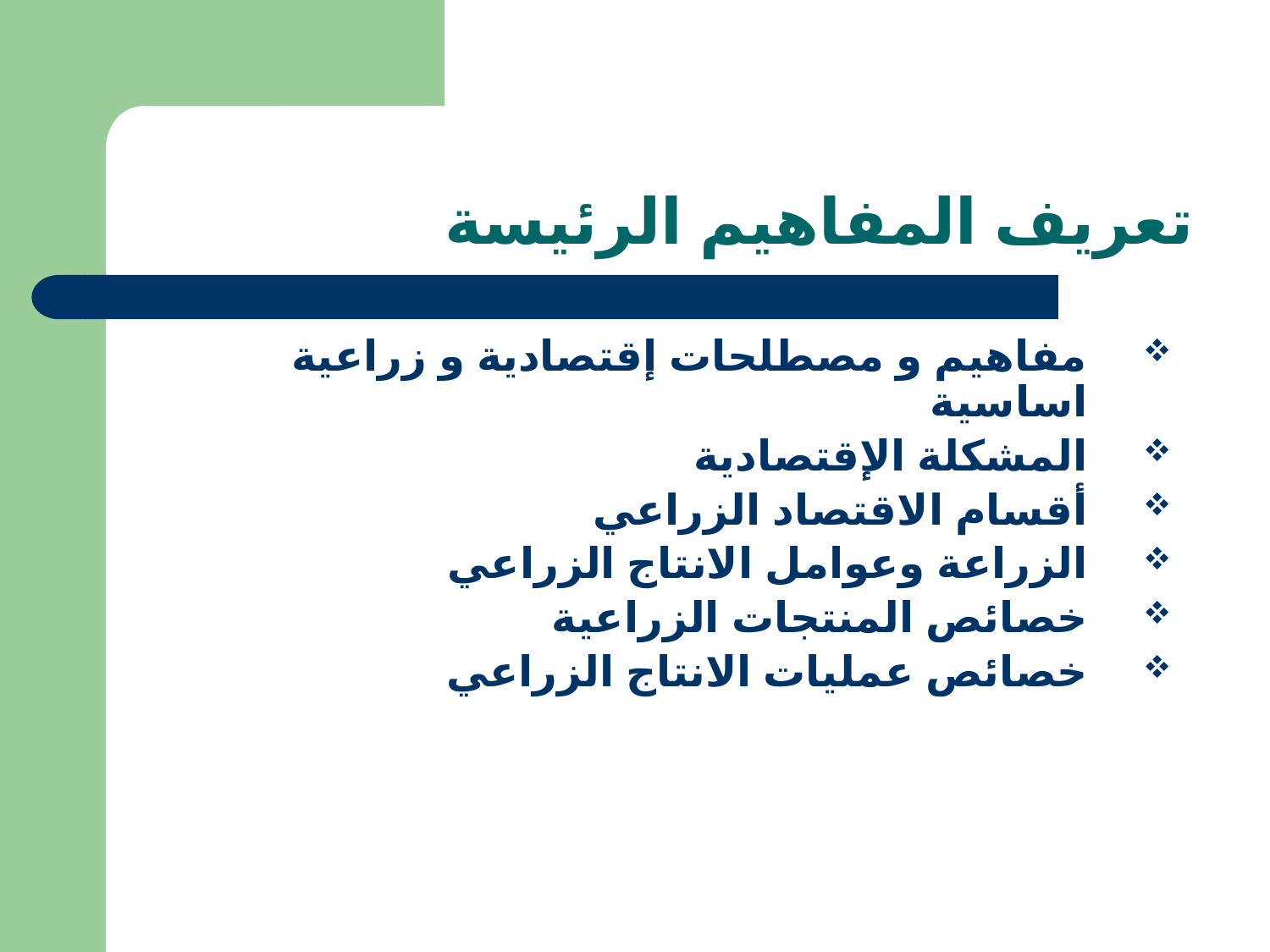

# تعريف المفاهيم الرئيسة
مفاهيم و مصطلحات إقتصادية و زراعية اساسية
المشكلة الإقتصادية
أقسام الاقتصاد الزراعي
الزراعة وعوامل الانتاج الزراعي
خصائص المنتجات الزراعية
خصائص عمليات الانتاج الزراعي